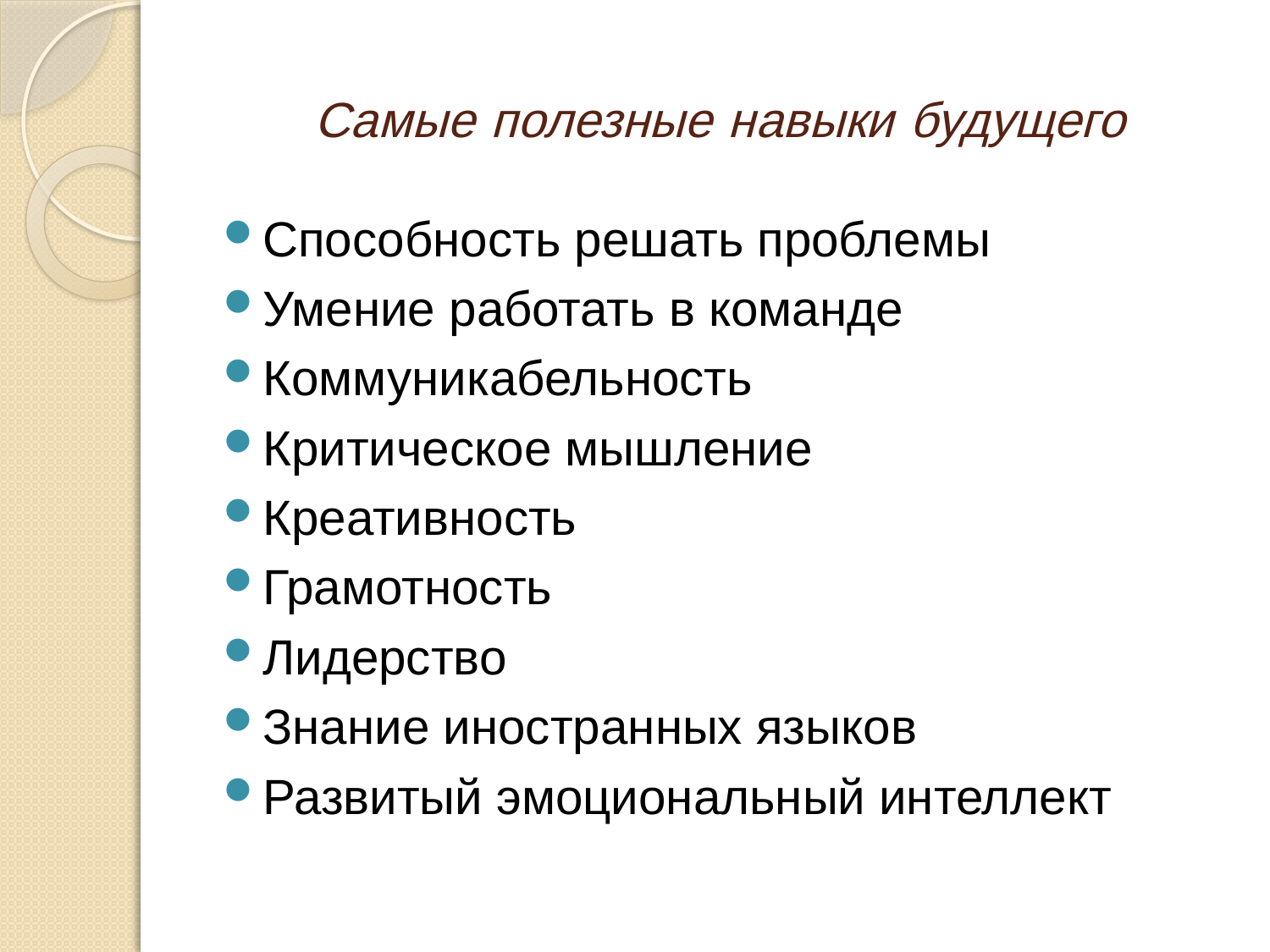

# Самые полезные навыки будущего
Способность решать проблемы
Умение работать в команде
Коммуникабельность
Критическое мышление
Креативность
Грамотность
Лидерство
Знание иностранных языков
Развитый эмоциональный интеллект